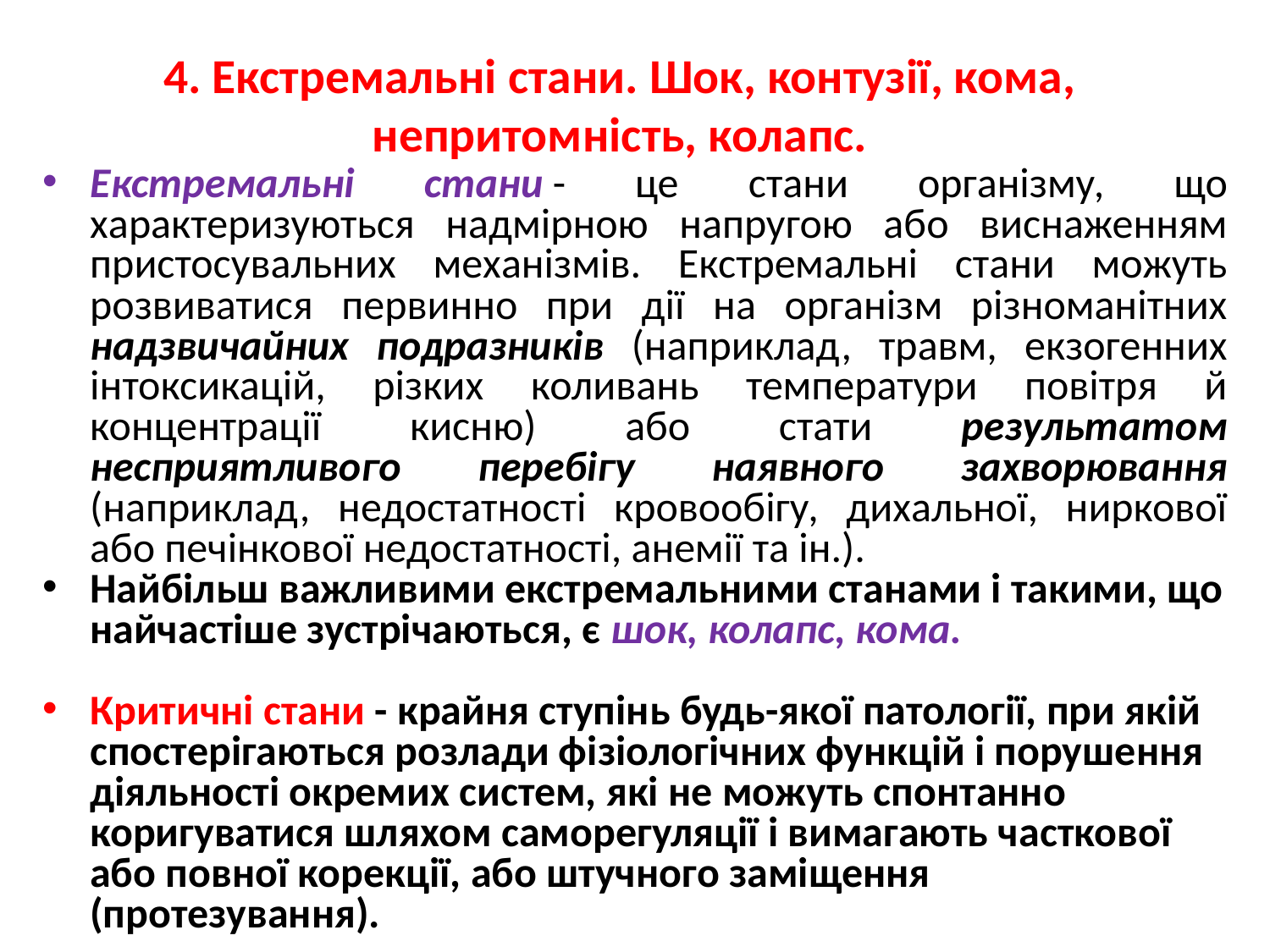

4. Екстремальні стани. Шок, контузії, кома, непритомність, колапс.
Екстремальні стани - це стани організму, що характеризуються надмірною напругою або виснаженням пристосувальних механізмів. Екстремальні стани можуть розвиватися первинно при дії на організм різноманітних надзвичайних подразників (наприклад, травм, екзогенних інтоксикацій, різких коливань температури повітря й концентрації кисню) або стати результатом несприятливого перебігу наявного захворювання (наприклад, недостатності кровообігу, дихальної, ниркової або печінкової недостатності, анемії та ін.).
Найбільш важливими екстремальними станами і такими, що найчастіше зустрічаються, є шок, колапс, кома.

Критичні стани - крайня ступінь будь-якої патології, при якій спостерігаються розлади фізіологічних функцій і порушення діяльності окремих систем, які не можуть спонтанно коригуватися шляхом саморегуляції і вимагають часткової або повної корекції, або штучного заміщення (протезування).